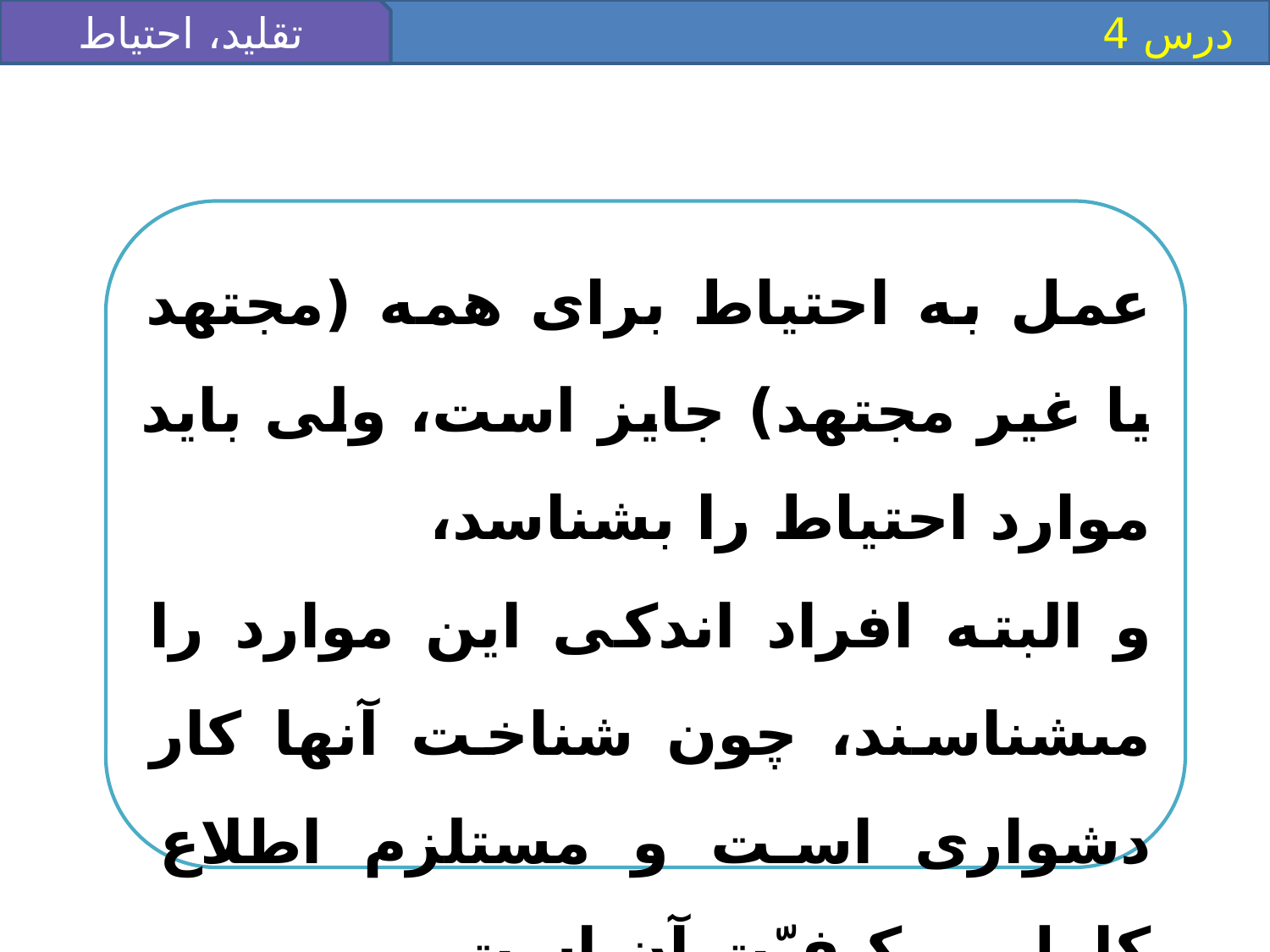

تقليد، احتياط
 درس 4

عمل به احتياط براى همه (مجتهد يا غير مجتهد) جايز است، ولى بايد موارد احتياط را بشناسد،
و البته افراد اندكى اين موارد را مى‏شناسند، چون شناخت آنها كار دشوارى است و مستلزم اطلاع كامل بر كيفيّت آن است.